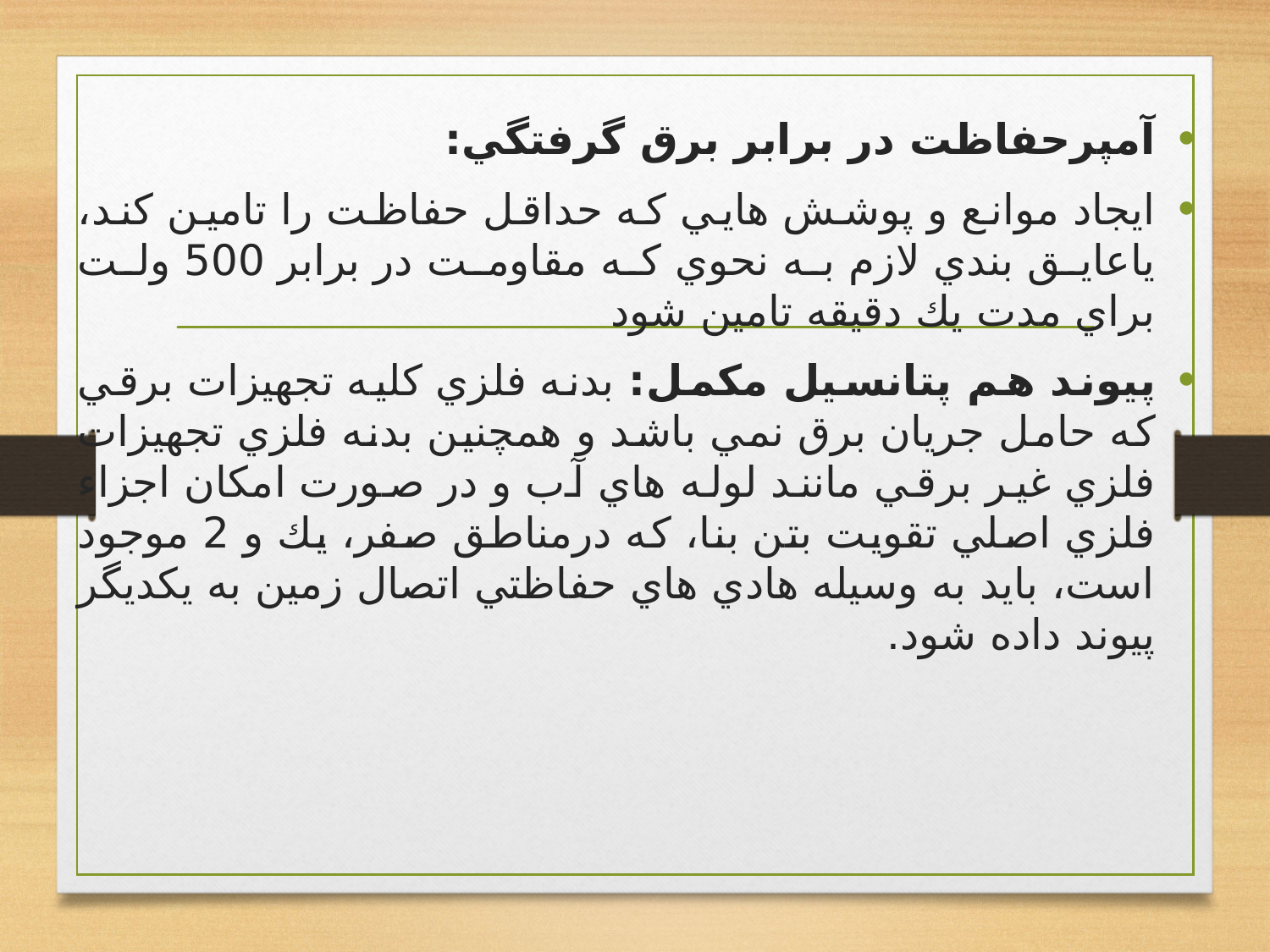

آمپرحفاظت در برابر برق گرفتگي:
ايجاد موانع و پوشش هايي كه حداقل حفاظت را تامين كند، ياعايق بندي لازم به نحوي كه مقاومت در برابر 500 ولت براي مدت يك دقيقه تامين شود
پيوند هم پتانسيل مكمل: بدنه فلزي كليه تجهيزات برقي كه حامل جريان برق نمي باشد و همچنين بدنه فلزي تجهيزات فلزي غير برقي مانند لوله هاي آب و در صورت امكان اجزاء فلزي اصلي تقويت بتن بنا، كه درمناطق صفر، يك و 2 موجود است، بايد به وسيله هادي هاي حفاظتي اتصال زمين به يكديگر پيوند داده شود.